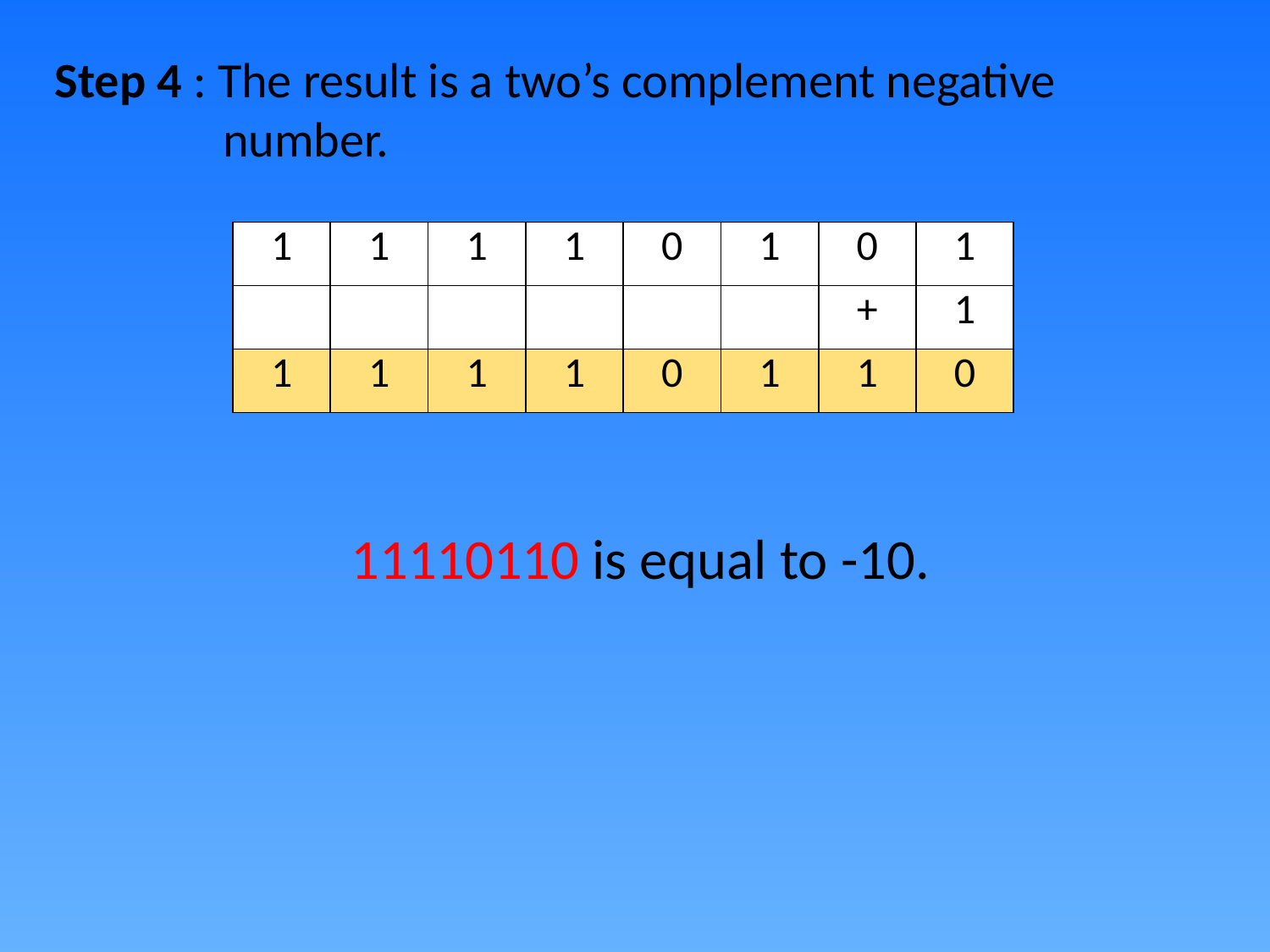

Step 4 : The result is a two’s complement negative
               number.
| 1 | 1 | 1 | 1 | 0 | 1 | 0 | 1 |
| --- | --- | --- | --- | --- | --- | --- | --- |
|  |  |  |  |  |  | + | 1 |
| 1 | 1 | 1 | 1 | 0 | 1 | 1 | 0 |
11110110 is equal to -10.